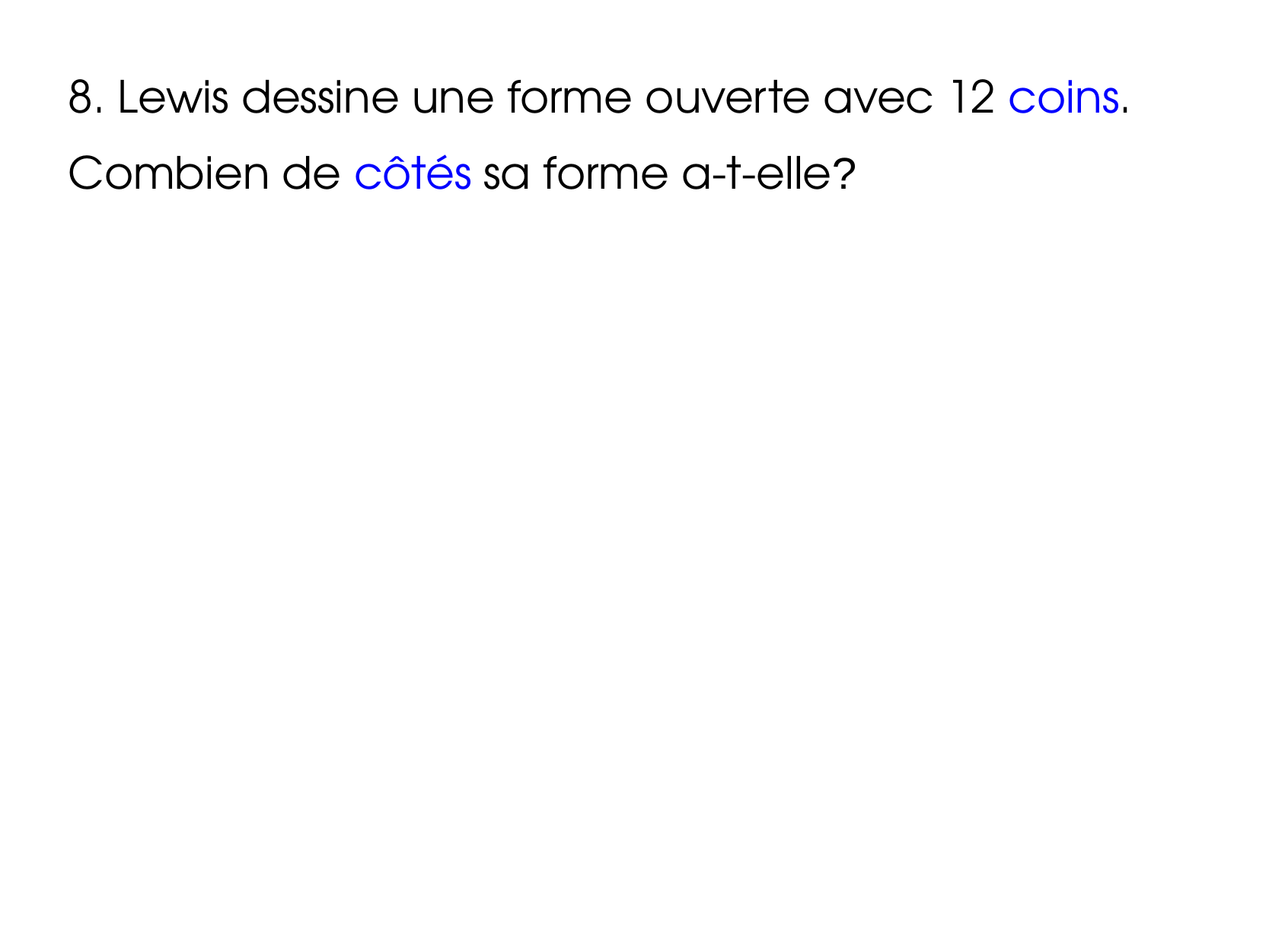

8. Lewis dessine une forme ouverte avec 12 coins.
Combien de côtés sa forme a-t-elle?